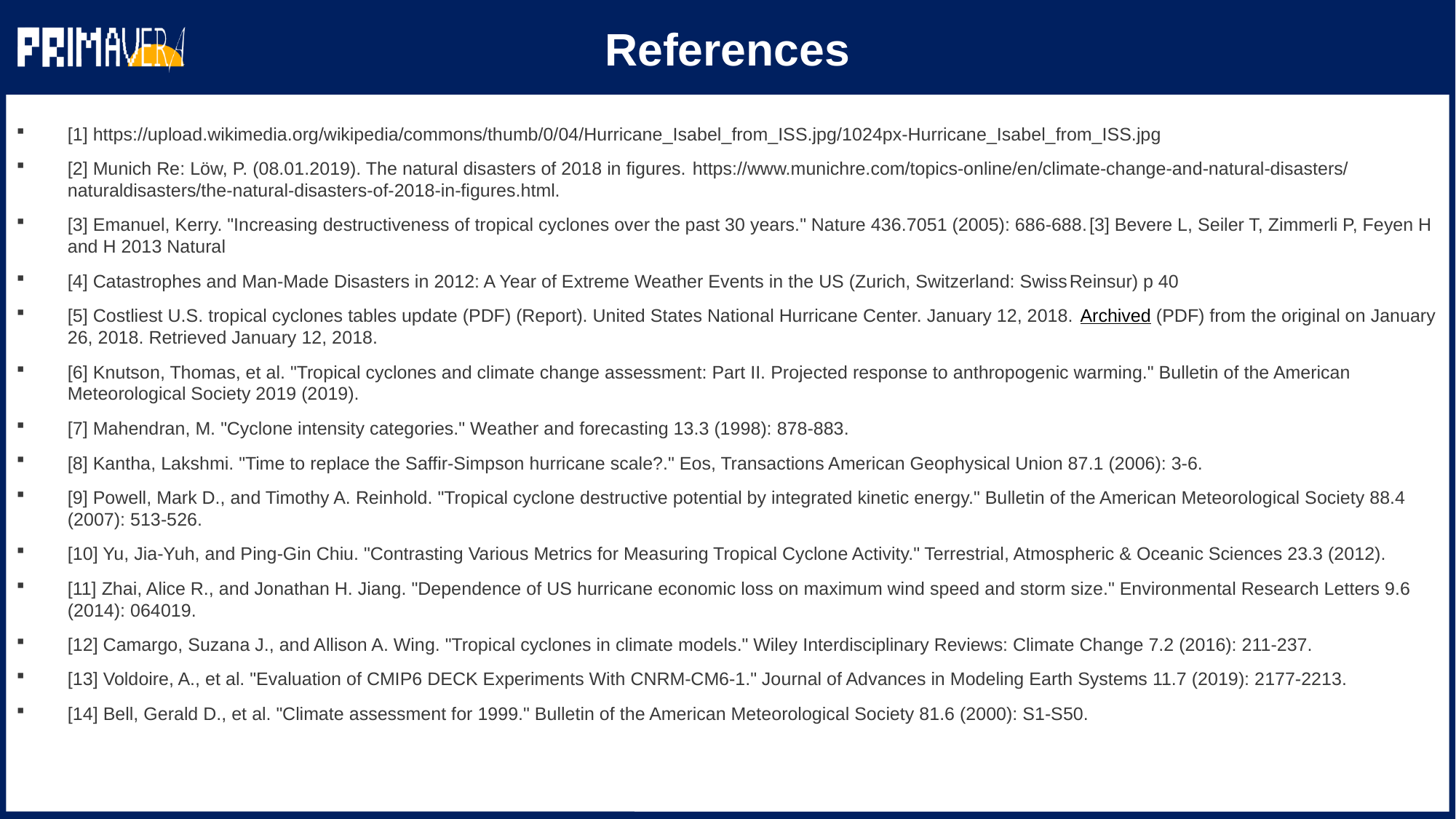

References
[1] https://upload.wikimedia.org/wikipedia/commons/thumb/0/04/Hurricane_Isabel_from_ISS.jpg/1024px-Hurricane_Isabel_from_ISS.jpg

[2] Munich Re: Löw, P. (08.01.2019). The natural disasters of 2018 in figures. https://www.munichre.com/topics-online/en/climate-change-and-natural-disasters/naturaldisasters/the-natural-disasters-of-2018-in-figures.html.

[3] Emanuel, Kerry. "Increasing destructiveness of tropical cyclones over the past 30 years." Nature 436.7051 (2005): 686-688.[3] Bevere L, Seiler T, Zimmerli P, Feyen H and H 2013 Natural

[4] Catastrophes and Man-Made Disasters in 2012: A Year of Extreme Weather Events in the US (Zurich, Switzerland: SwissReinsur) p 40

[5] Costliest U.S. tropical cyclones tables update (PDF) (Report). United States National Hurricane Center. January 12, 2018. Archived (PDF) from the original on January 26, 2018. Retrieved January 12, 2018.

[6] Knutson, Thomas, et al. "Tropical cyclones and climate change assessment: Part II. Projected response to anthropogenic warming." Bulletin of the American Meteorological Society 2019 (2019).

[7] Mahendran, M. "Cyclone intensity categories." Weather and forecasting 13.3 (1998): 878-883.

[8] Kantha, Lakshmi. "Time to replace the Saffir‐Simpson hurricane scale?." Eos, Transactions American Geophysical Union 87.1 (2006): 3-6.

[9] Powell, Mark D., and Timothy A. Reinhold. "Tropical cyclone destructive potential by integrated kinetic energy." Bulletin of the American Meteorological Society 88.4 (2007): 513-526.

[10] Yu, Jia-Yuh, and Ping-Gin Chiu. "Contrasting Various Metrics for Measuring Tropical Cyclone Activity." Terrestrial, Atmospheric & Oceanic Sciences 23.3 (2012).

[11] Zhai, Alice R., and Jonathan H. Jiang. "Dependence of US hurricane economic loss on maximum wind speed and storm size." Environmental Research Letters 9.6 (2014): 064019.

[12] Camargo, Suzana J., and Allison A. Wing. "Tropical cyclones in climate models." Wiley Interdisciplinary Reviews: Climate Change 7.2 (2016): 211-237.

[13] Voldoire, A., et al. "Evaluation of CMIP6 DECK Experiments With CNRM‐CM6‐1." Journal of Advances in Modeling Earth Systems 11.7 (2019): 2177-2213.

[14] Bell, Gerald D., et al. "Climate assessment for 1999." Bulletin of the American Meteorological Society 81.6 (2000): S1-S50.